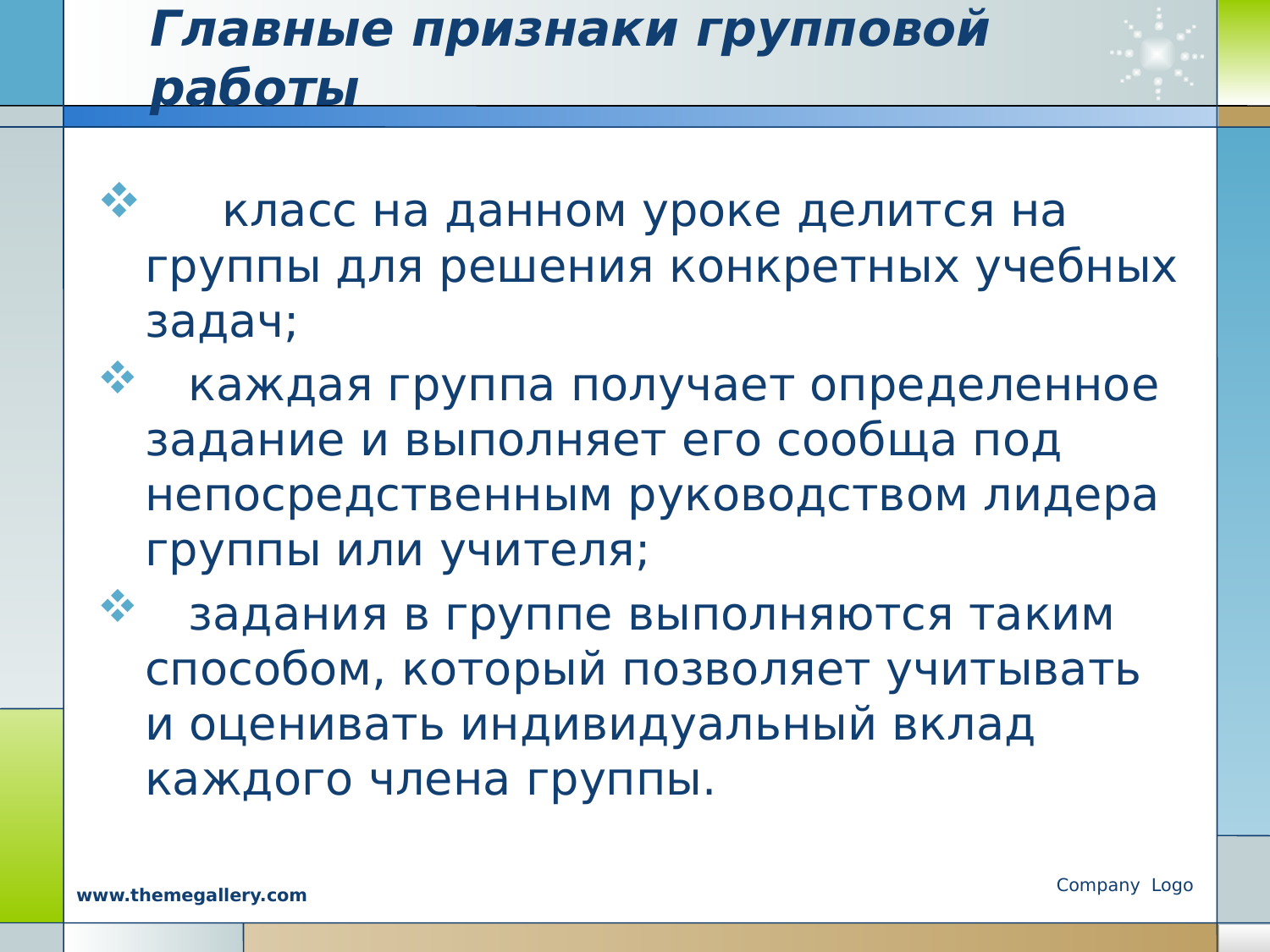

# Главные признаки групповой работы
     класс на данном уроке делится на группы для решения конкретных учебных задач;
   каждая группа получает определенное задание и выполняет его сообща под непосредственным руководством лидера группы или учителя;
   задания в группе выполняются таким способом, который позволяет учитывать и оценивать индивидуальный вклад каждого члена группы.

Company  Logo
www.themegallery.com